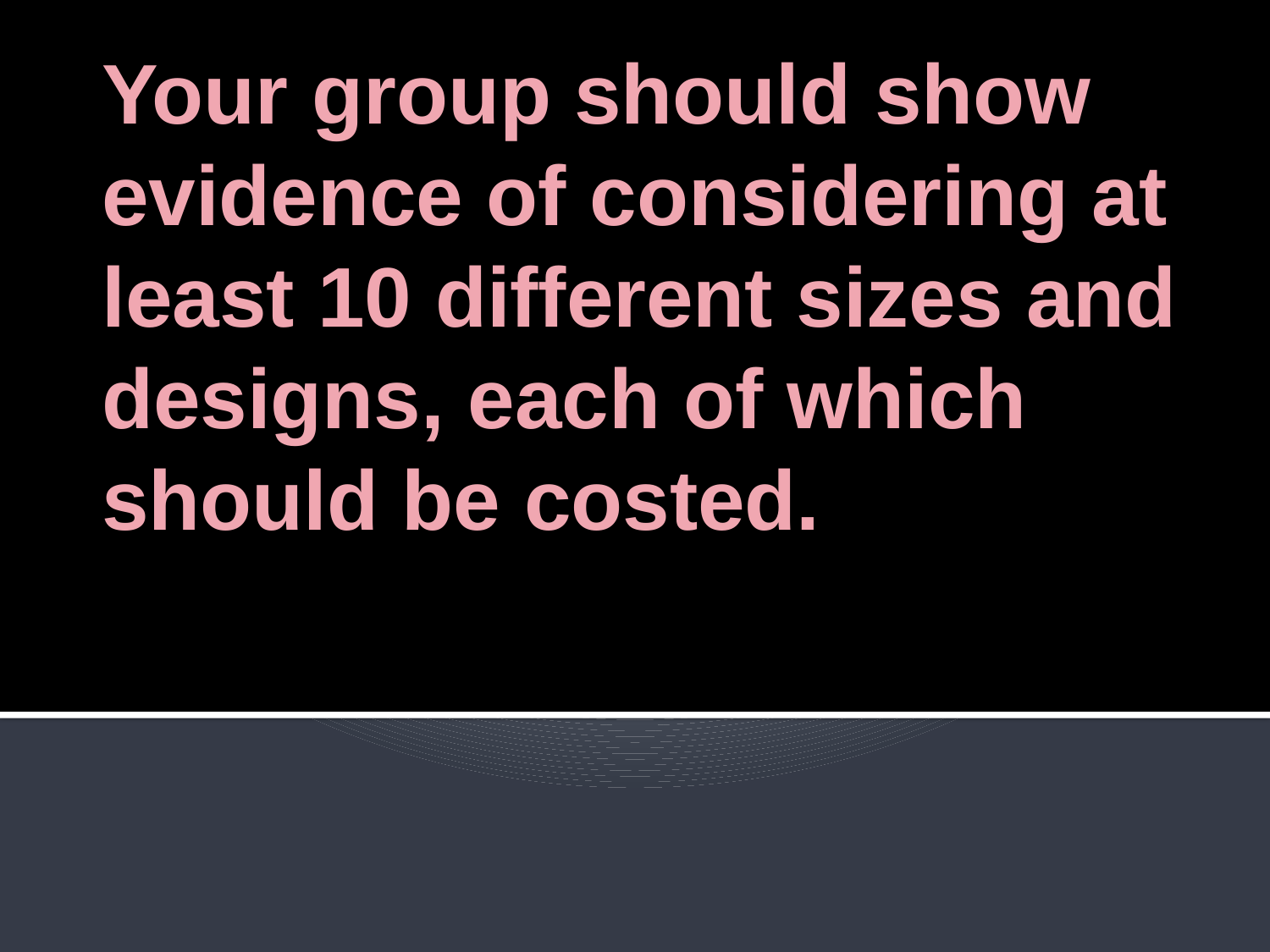

# Your group should show evidence of considering at least 10 different sizes and designs, each of which should be costed.